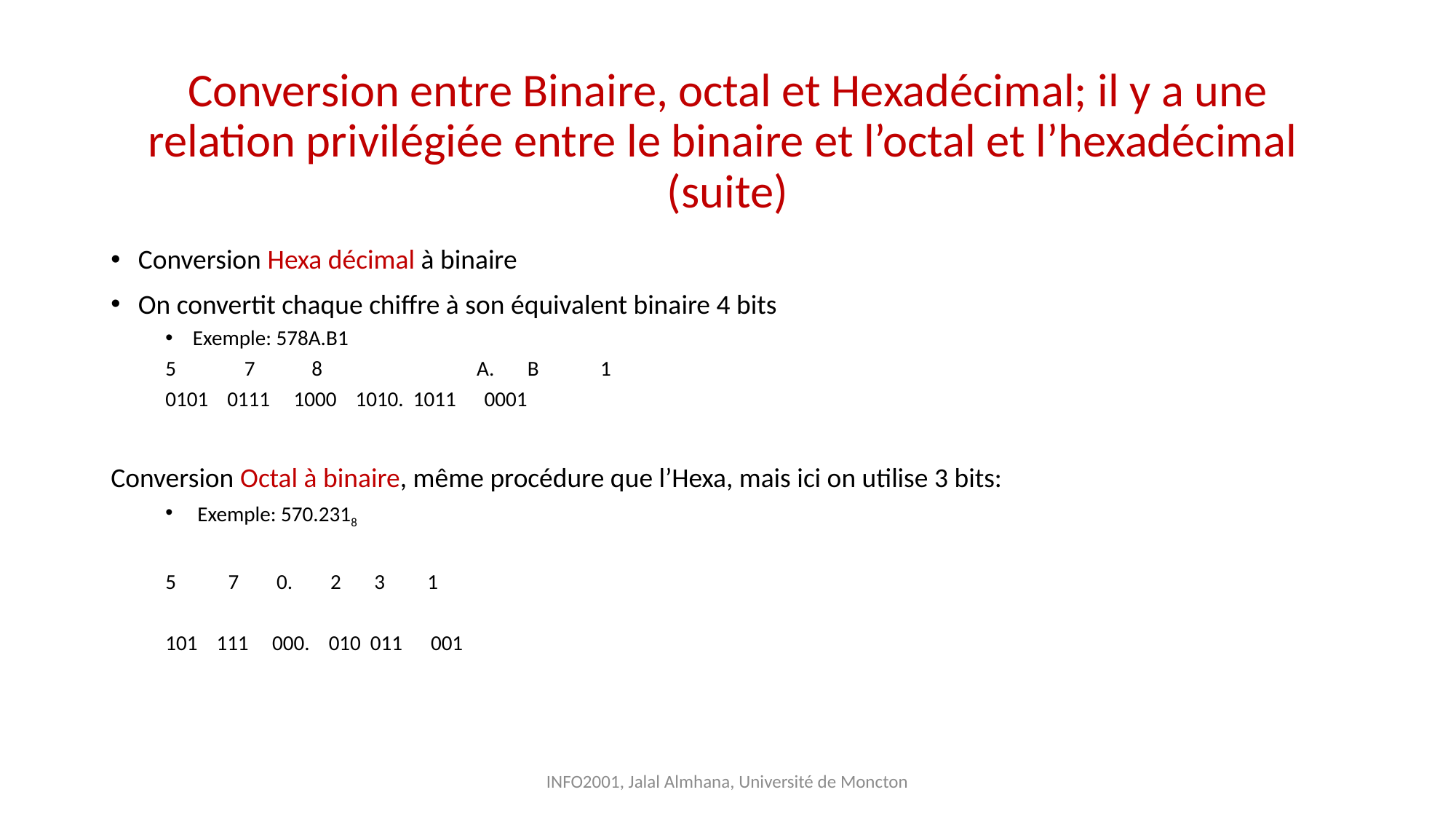

# Conversion entre Binaire, octal et Hexadécimal; il y a une relation privilégiée entre le binaire et l’octal et l’hexadécimal  (suite)
Conversion Hexa décimal à binaire
On convertit chaque chiffre à son équivalent binaire 4 bits
Exemple: 578A.B1
        7            8	           A.       B             1
0101    0111     1000    1010.  1011      0001

Conversion Octal à binaire, même procédure que l’Hexa, mais ici on utilise 3 bits:
 Exemple: 570.2318

5           7        0.        2       3         1

101    111     000.    010  011      001

INFO2001, Jalal Almhana, Université de Moncton